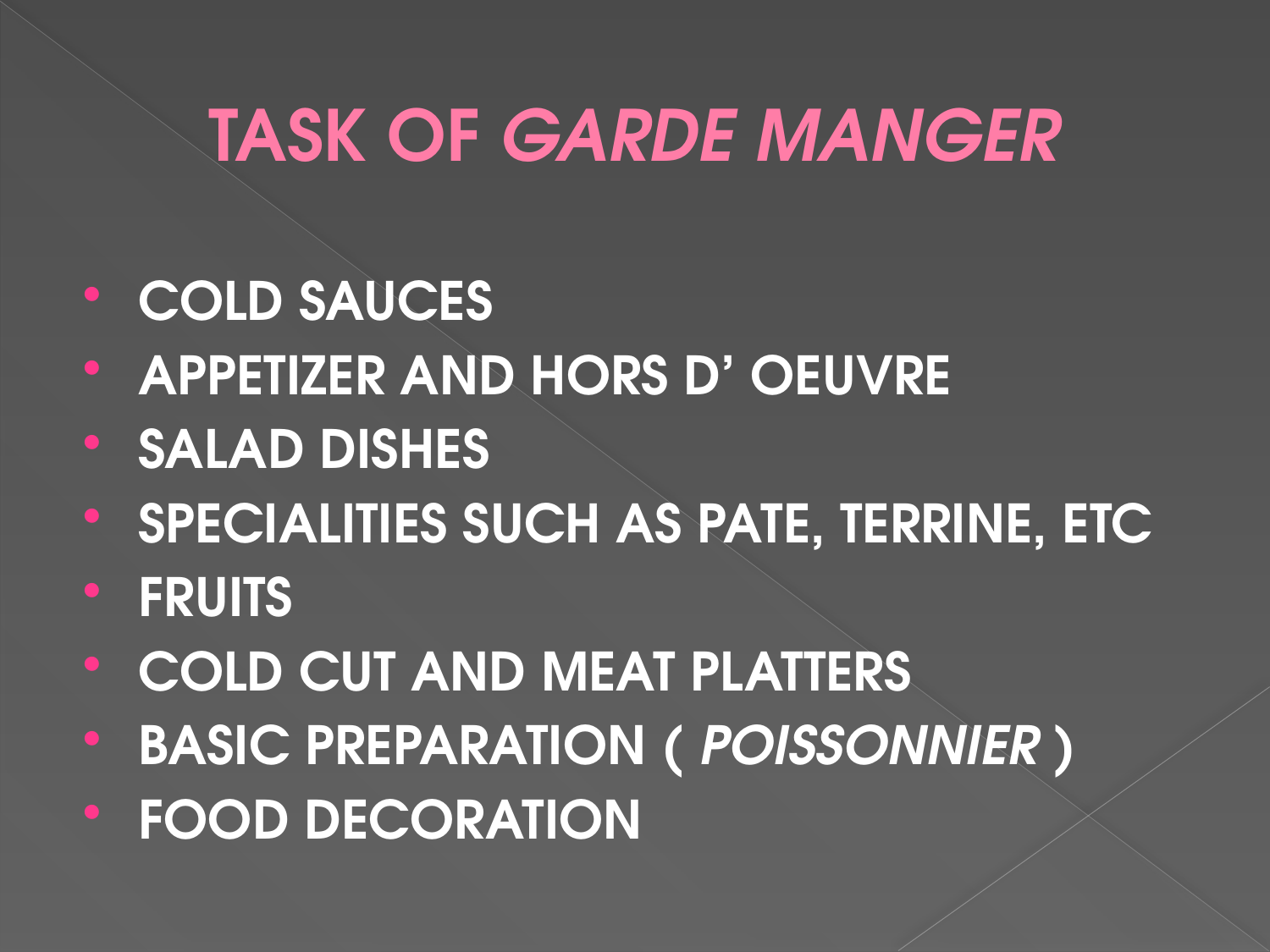

# TASK OF GARDE MANGER
COLD SAUCES
APPETIZER AND HORS D’ OEUVRE
SALAD DISHES
SPECIALITIES SUCH AS PATE, TERRINE, ETC
FRUITS
COLD CUT AND MEAT PLATTERS
BASIC PREPARATION ( POISSONNIER )
FOOD DECORATION